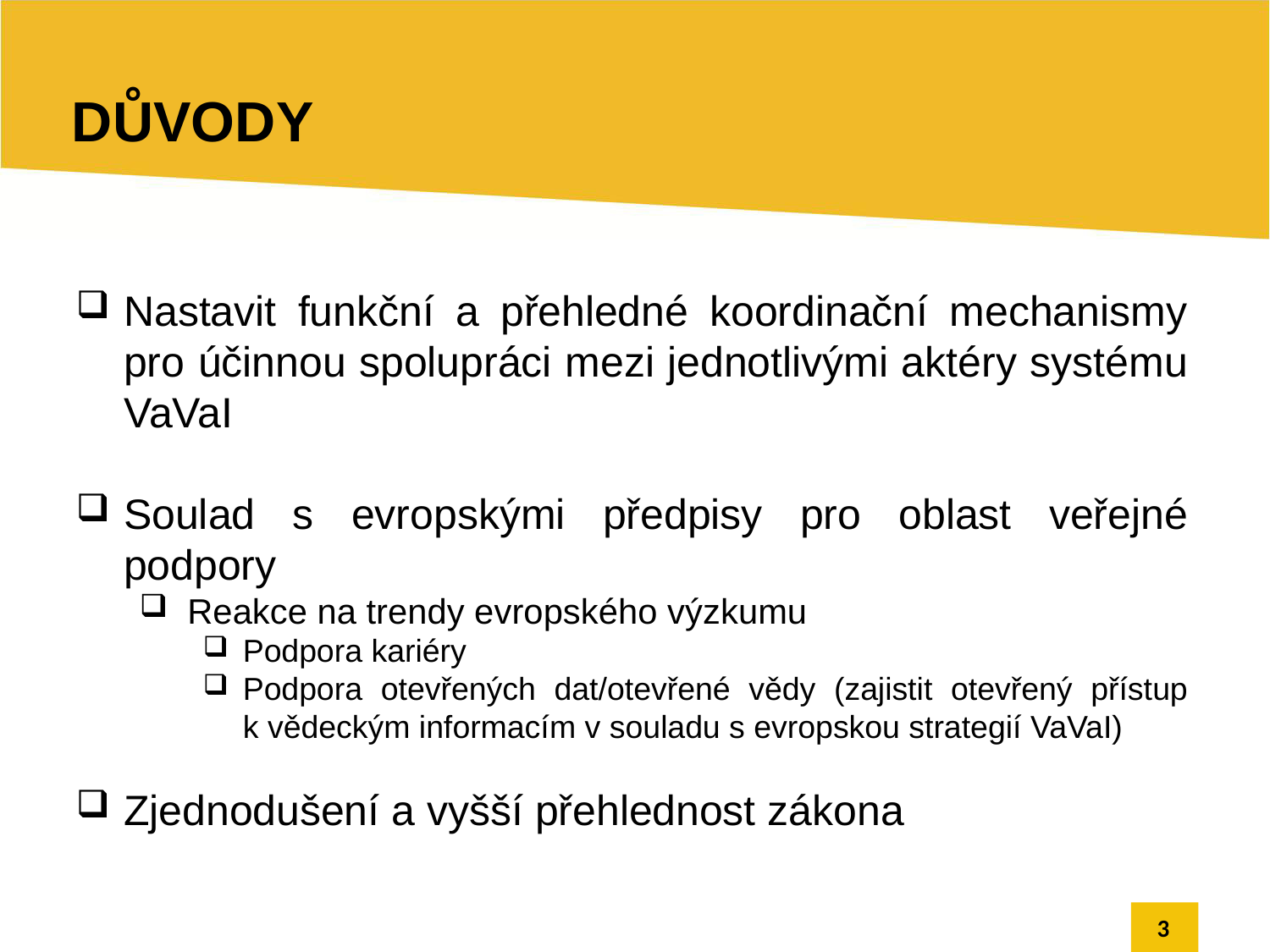

Důvody
Nastavit funkční a přehledné koordinační mechanismy pro účinnou spolupráci mezi jednotlivými aktéry systému VaVaI

Soulad s evropskými předpisy pro oblast veřejné podpory
Reakce na trendy evropského výzkumu
Podpora kariéry
Podpora otevřených dat/otevřené vědy (zajistit otevřený přístup k vědeckým informacím v souladu s evropskou strategií VaVaI)

Zjednodušení a vyšší přehlednost zákona

3